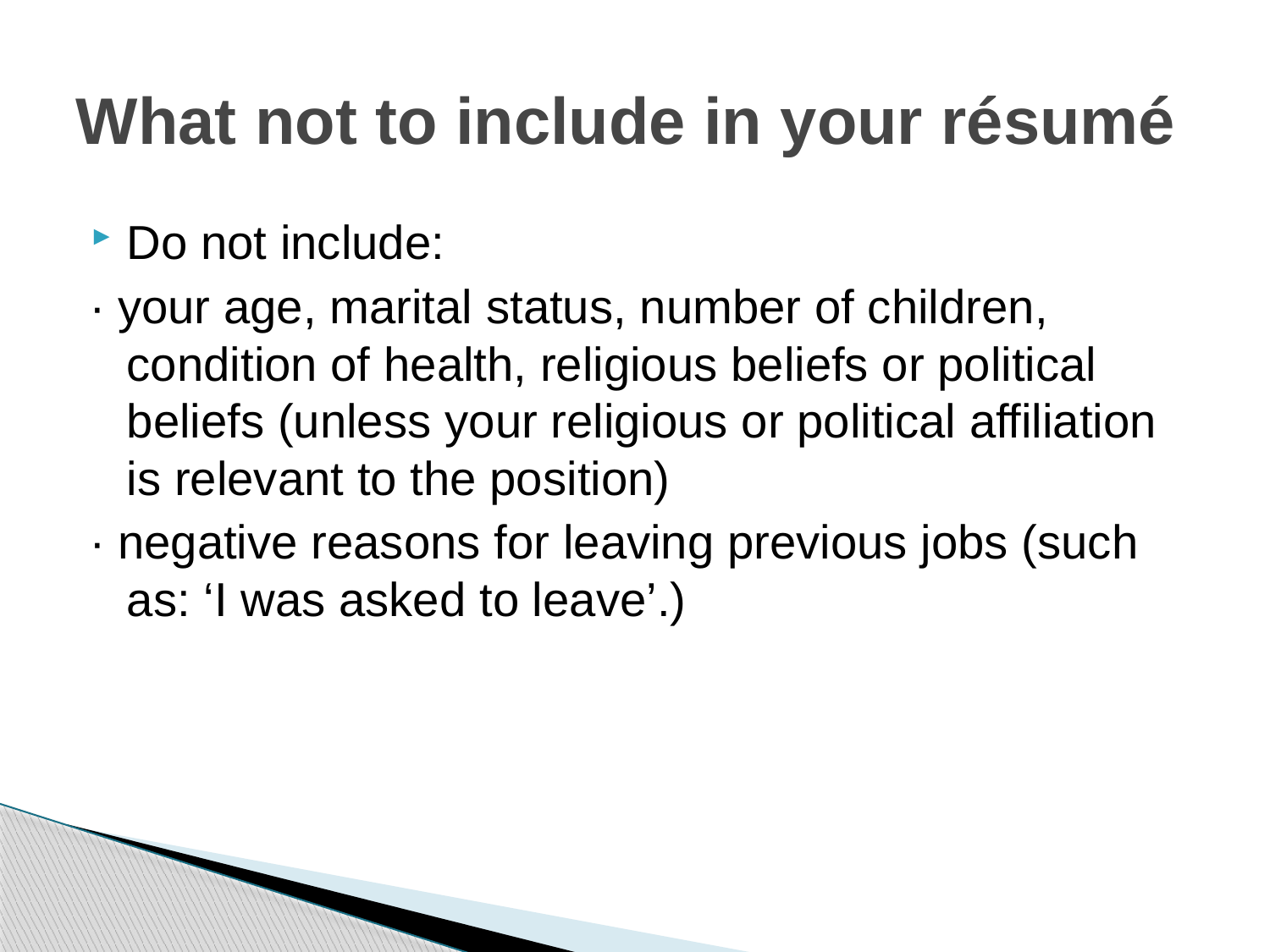

# What not to include in your résumé
Do not include:
∙ your age, marital status, number of children, condition of health, religious beliefs or political beliefs (unless your religious or political affiliation is relevant to the position)
∙ negative reasons for leaving previous jobs (such as: ‘I was asked to leave’.)